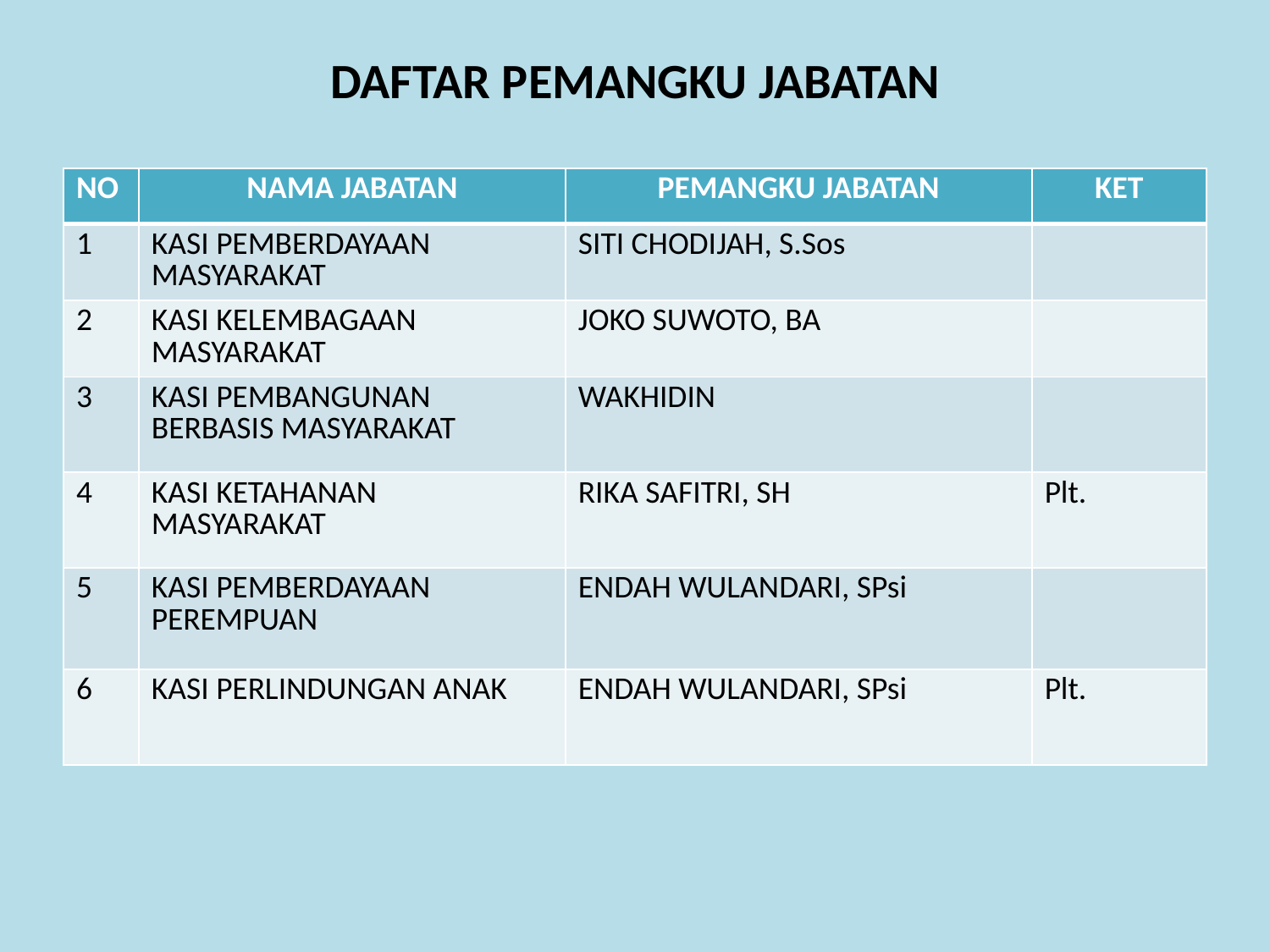

# DAFTAR PEMANGKU JABATAN
| NO | NAMA JABATAN | PEMANGKU JABATAN | KET |
| --- | --- | --- | --- |
| 1 | KASI PEMBERDAYAAN MASYARAKAT | SITI CHODIJAH, S.Sos |  |
| 2 | KASI KELEMBAGAAN MASYARAKAT | JOKO SUWOTO, BA |  |
| 3 | KASI PEMBANGUNAN BERBASIS MASYARAKAT | WAKHIDIN |  |
| 4 | KASI KETAHANAN MASYARAKAT | RIKA SAFITRI, SH | Plt. |
| 5 | KASI PEMBERDAYAAN PEREMPUAN | ENDAH WULANDARI, SPsi |  |
| 6 | KASI PERLINDUNGAN ANAK | ENDAH WULANDARI, SPsi | Plt. |